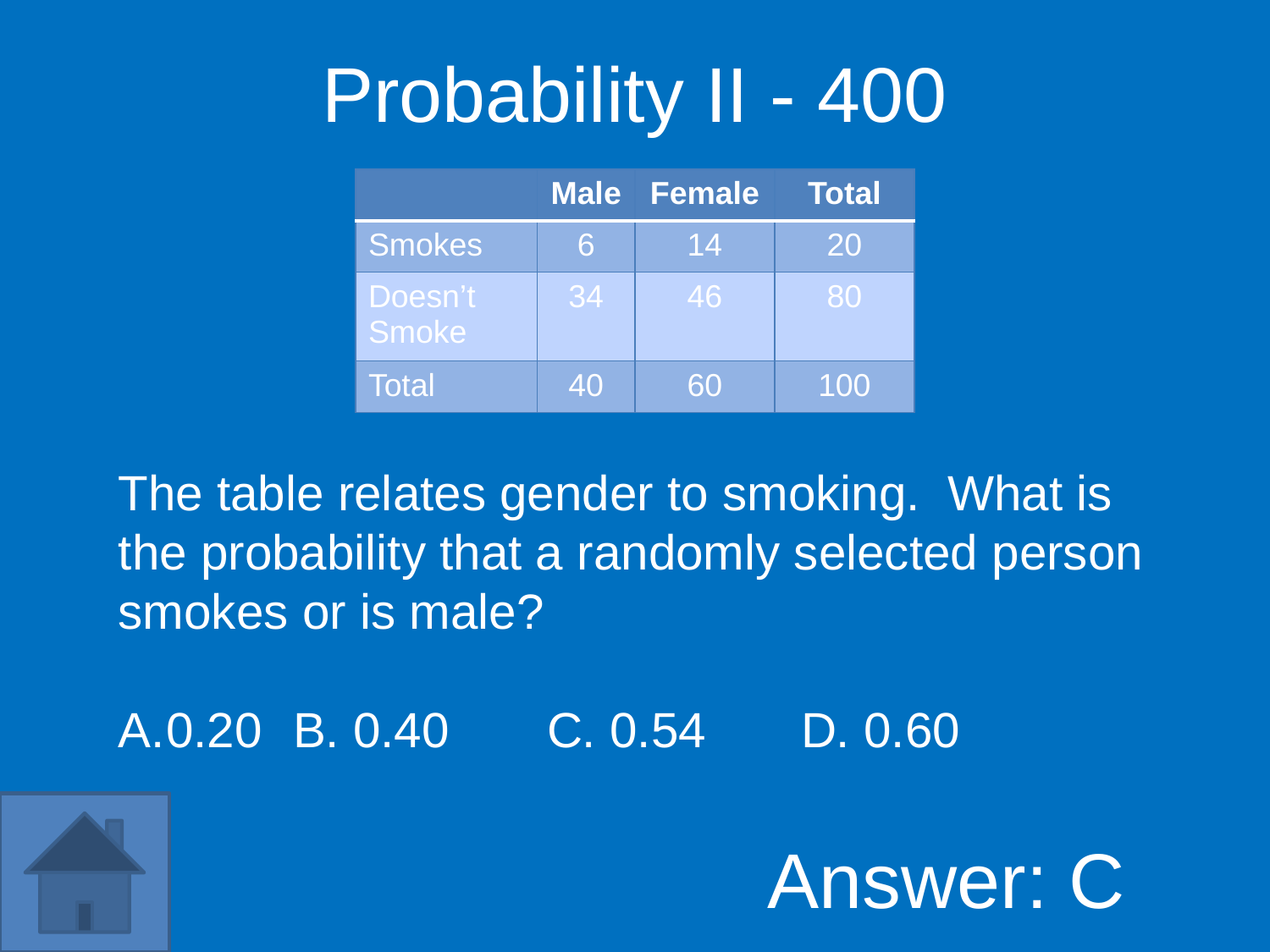

Probability II - 400
|  | Male | Female | Total |
| --- | --- | --- | --- |
| Smokes | 6 | 14 | 20 |
| Doesn’t Smoke | 34 | 46 | 80 |
| Total | 40 | 60 | 100 |
The table relates gender to smoking.  What is the probability that a randomly selected person smokes or is male?

0.20	B. 0.40	C. 0.54	D. 0.60

Answer: C